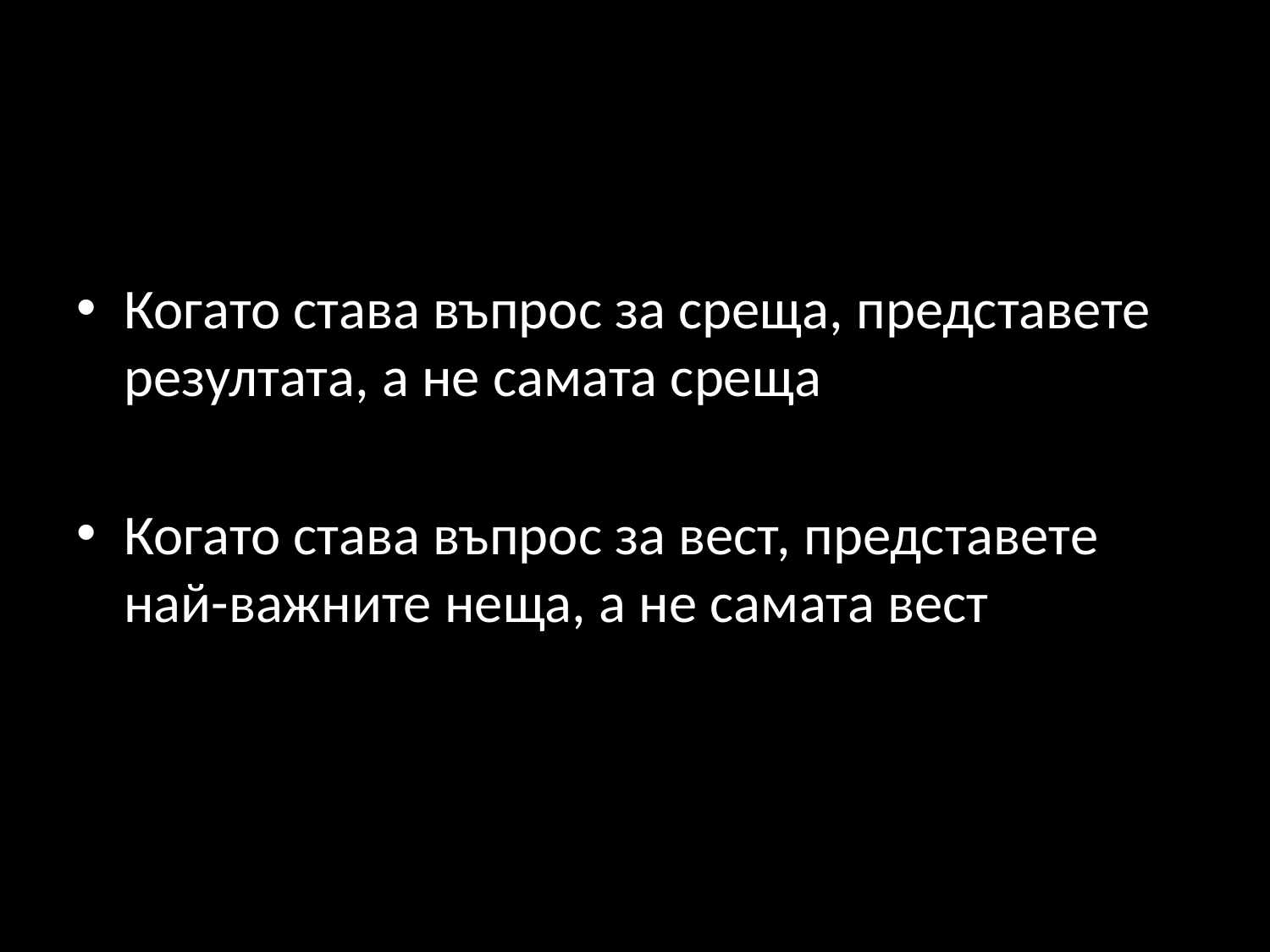

#
Когато става въпрос за среща, представете резултата, а не самата среща

Когато става въпрос за вест, представете най-важните неща, а не самата вест